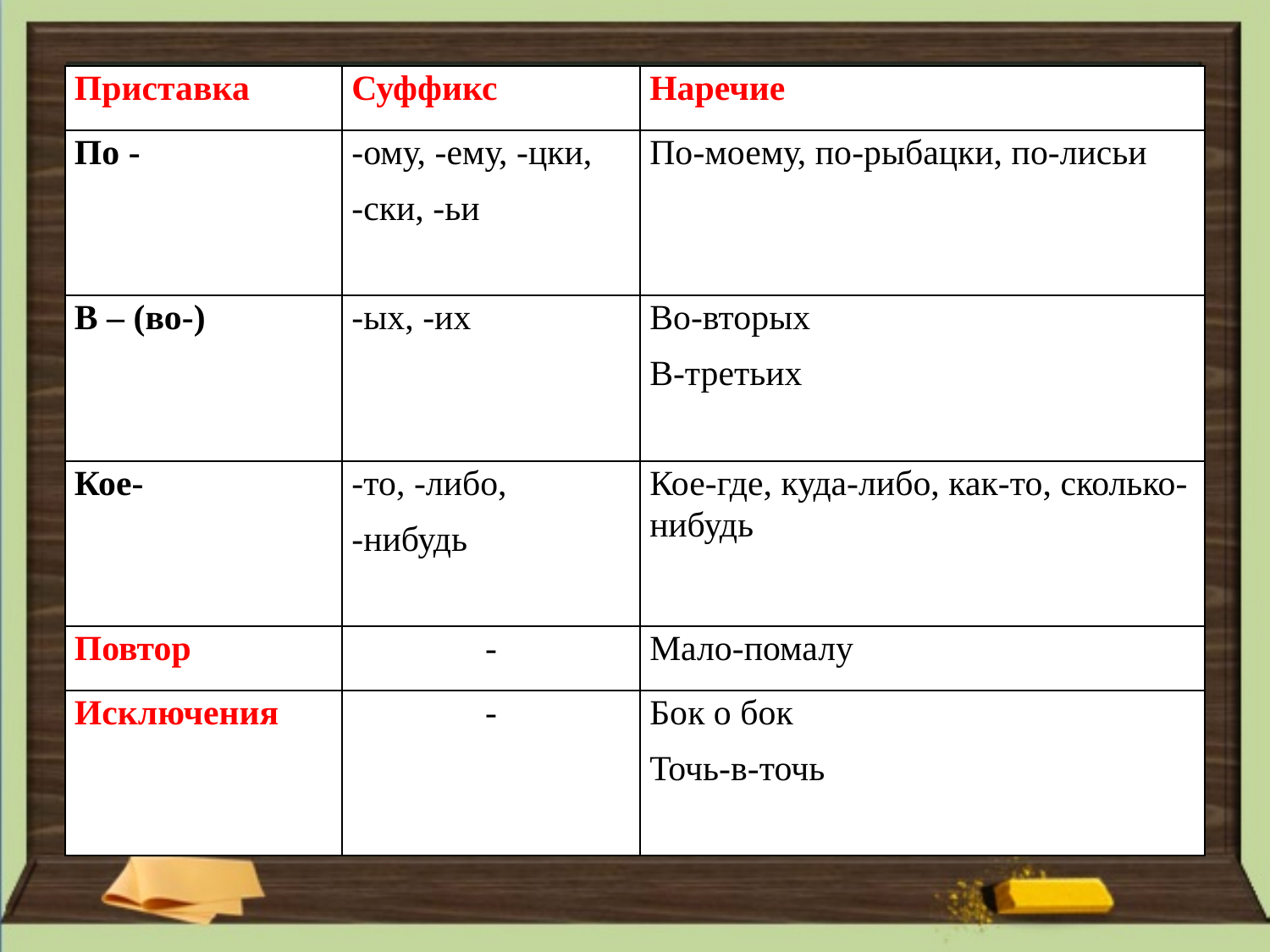

| Приставка | Суффикс | Наречие |
| --- | --- | --- |
| По - | -ому, -ему, -цки, -ски, -ьи | По-моему, по-рыбацки, по-лисьи |
| В – (во-) | -ых, -их | Во-вторых В-третьих |
| Кое- | -то, -либо, -нибудь | Кое-где, куда-либо, как-то, сколько-нибудь |
| Повтор | - | Мало-помалу |
| Исключения | - | Бок о бок Точь-в-точь |